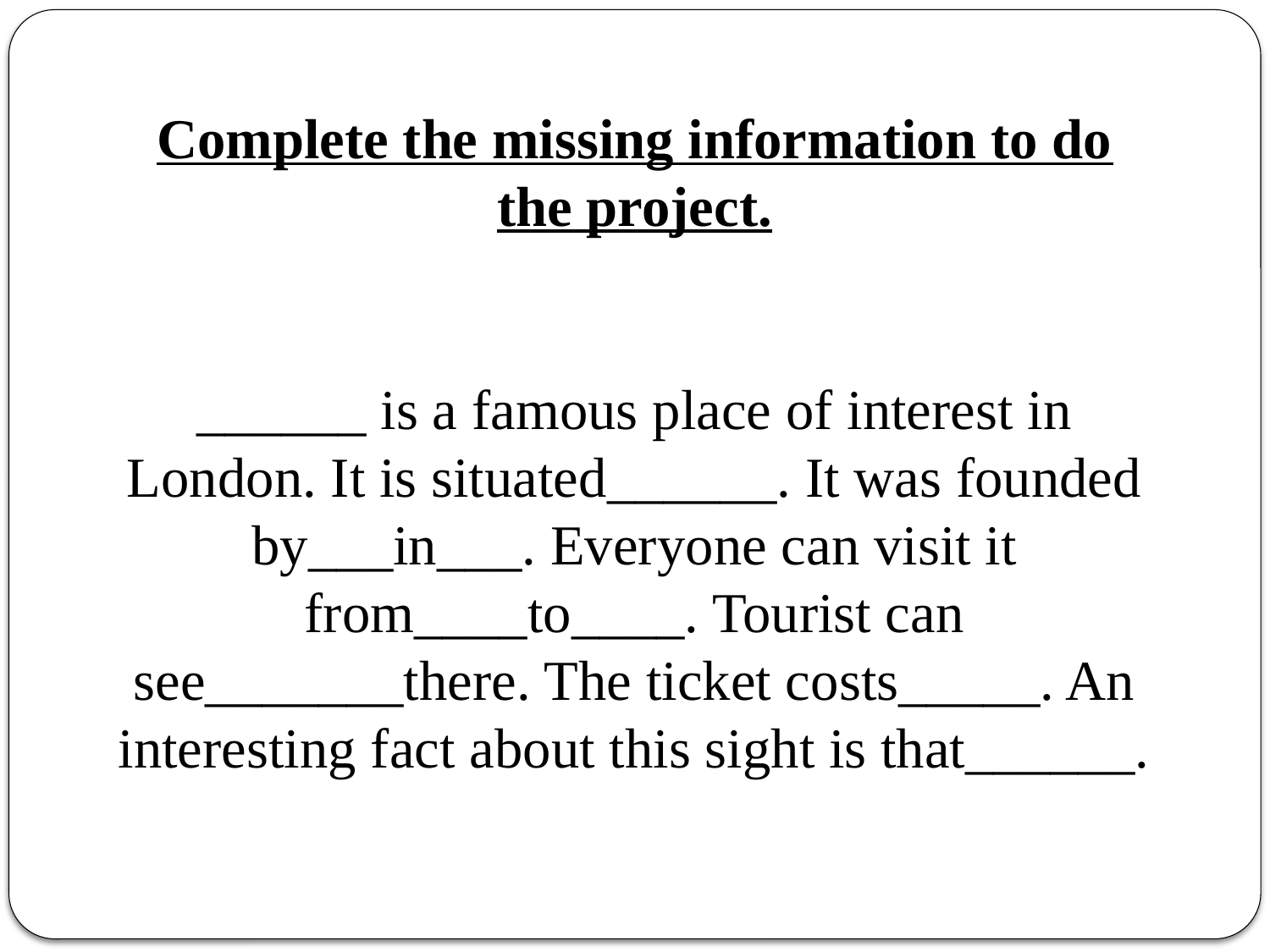

Complete the missing information to do the project.

______ is a famous place of interest in London. It is situated______. It was founded by___in___. Everyone can visit it from____to____. Tourist can see_______there. The ticket costs_____. An interesting fact about this sight is that______.